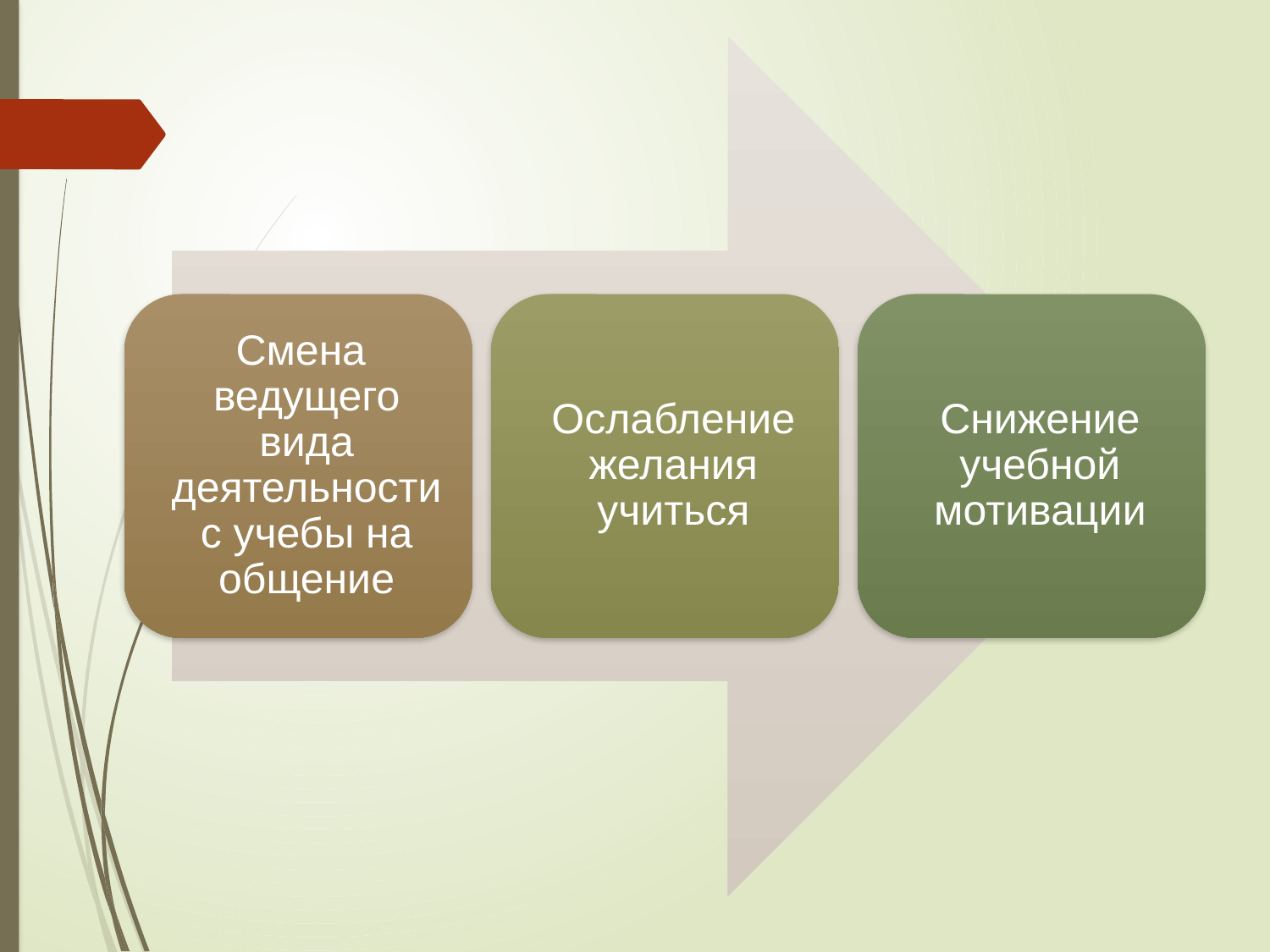

Смена  ведущего вида деятельности с учебы на общение
Ослабление желания учиться
Снижение учебной мотивации